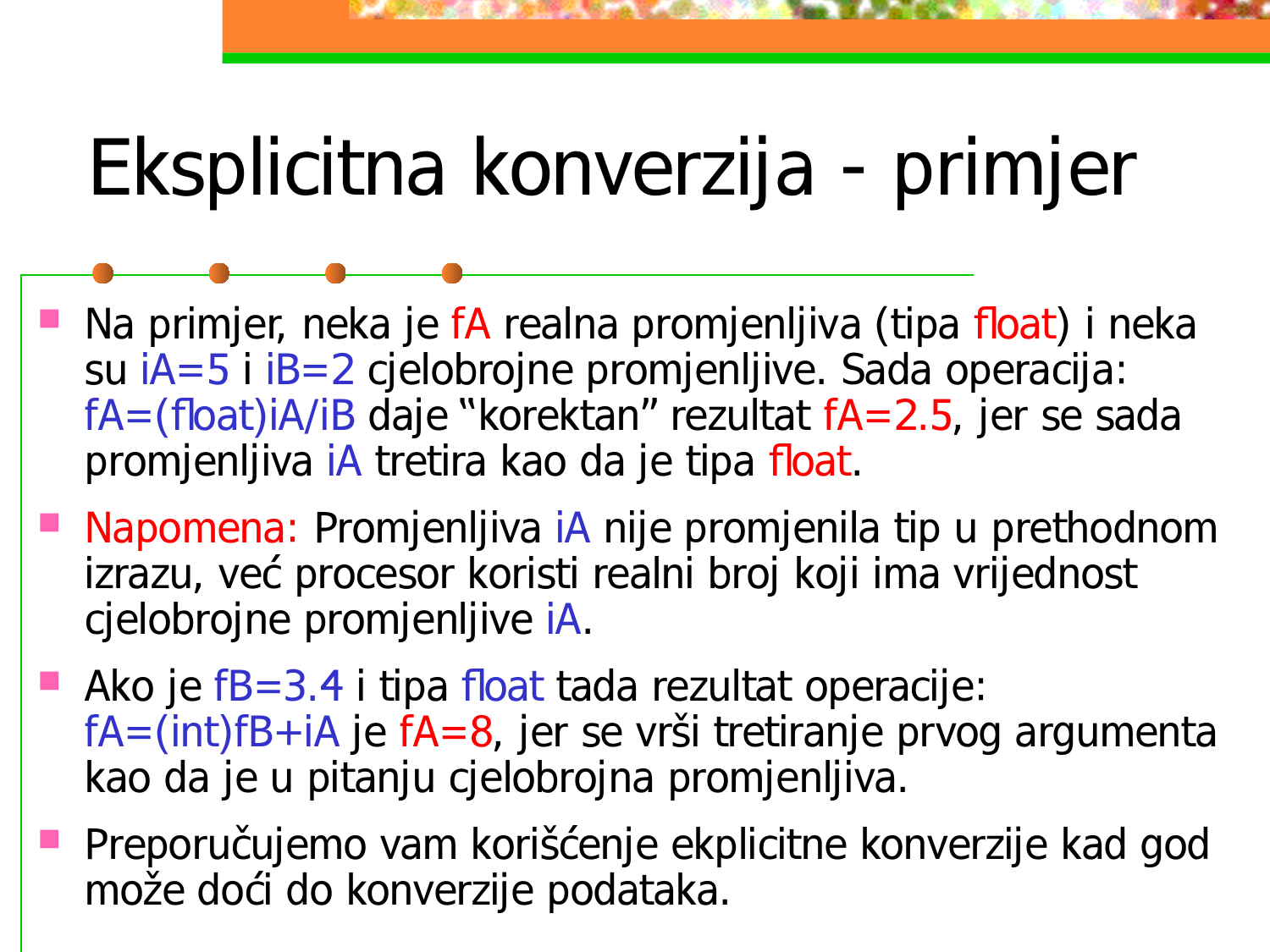

# Eksplicitna konverzija - primjer
Na primjer, neka je fA realna promjenljiva (tipa float) i neka su iA=5 i iB=2 cjelobrojne promjenljive. Sada operacija:
fA=(float)iA/iB daje “korektan” rezultat fA=2.5, jer se sada promjenljiva iA tretira kao da je tipa float.
Napomena: Promjenljiva iA nije promjenila tip u prethodnom izrazu, već procesor koristi realni broj koji ima vrijednost cjelobrojne promjenljive iA.
Ako je fB=3.4 i tipa float tada rezultat operacije:
fA=(int)fB+iA je fA=8, jer se vrši tretiranje prvog argumenta kao da je u pitanju cjelobrojna promjenljiva.
Preporučujemo vam korišćenje ekplicitne konverzije kad god može doći do konverzije podataka.